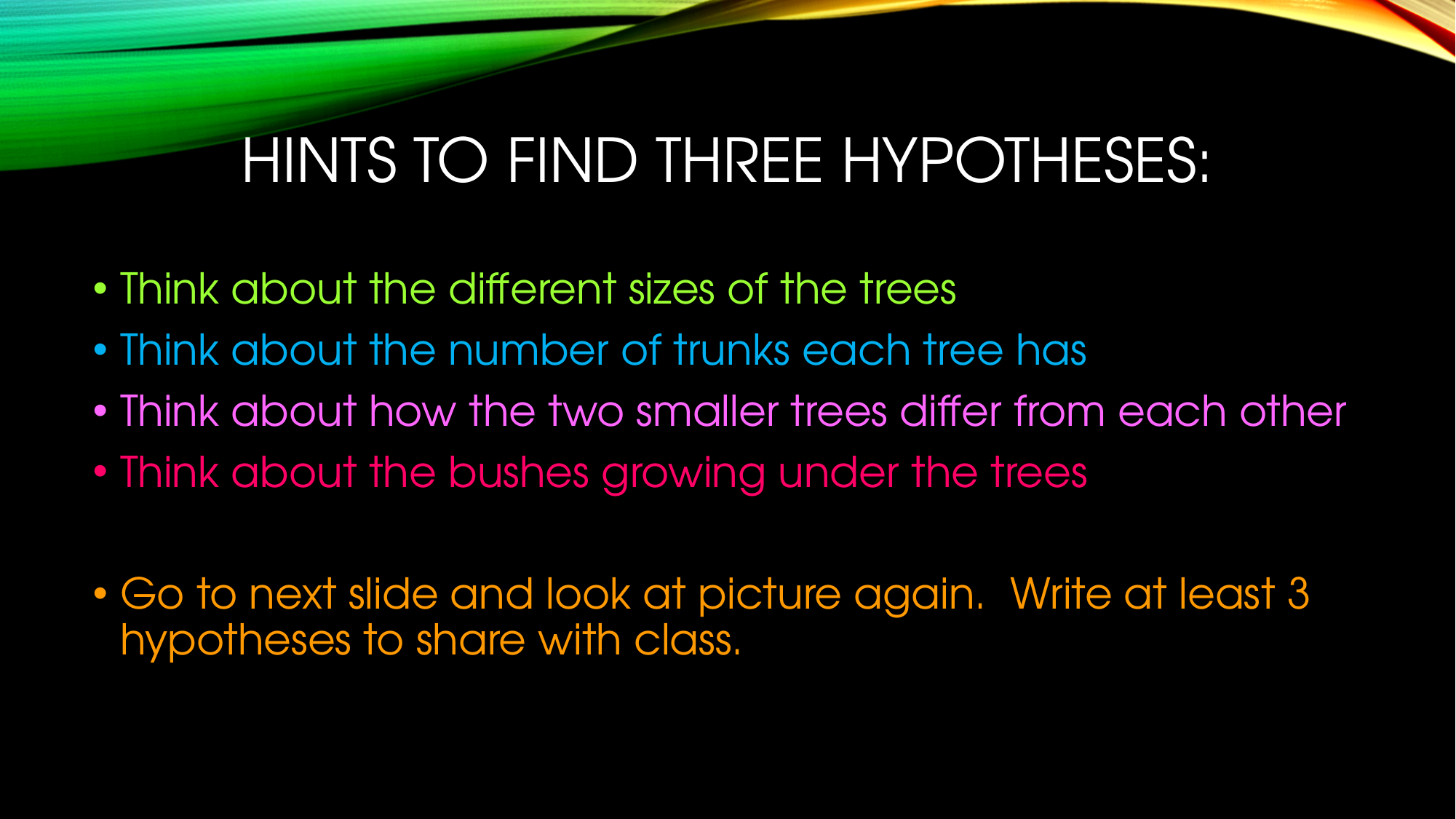

# Hints to find three Hypotheses:
Think about the different sizes of the trees
Think about the number of trunks each tree has
Think about how the two smaller trees differ from each other
Think about the bushes growing under the trees

Go to next slide and look at picture again.  Write at least 3 hypotheses to share with class.